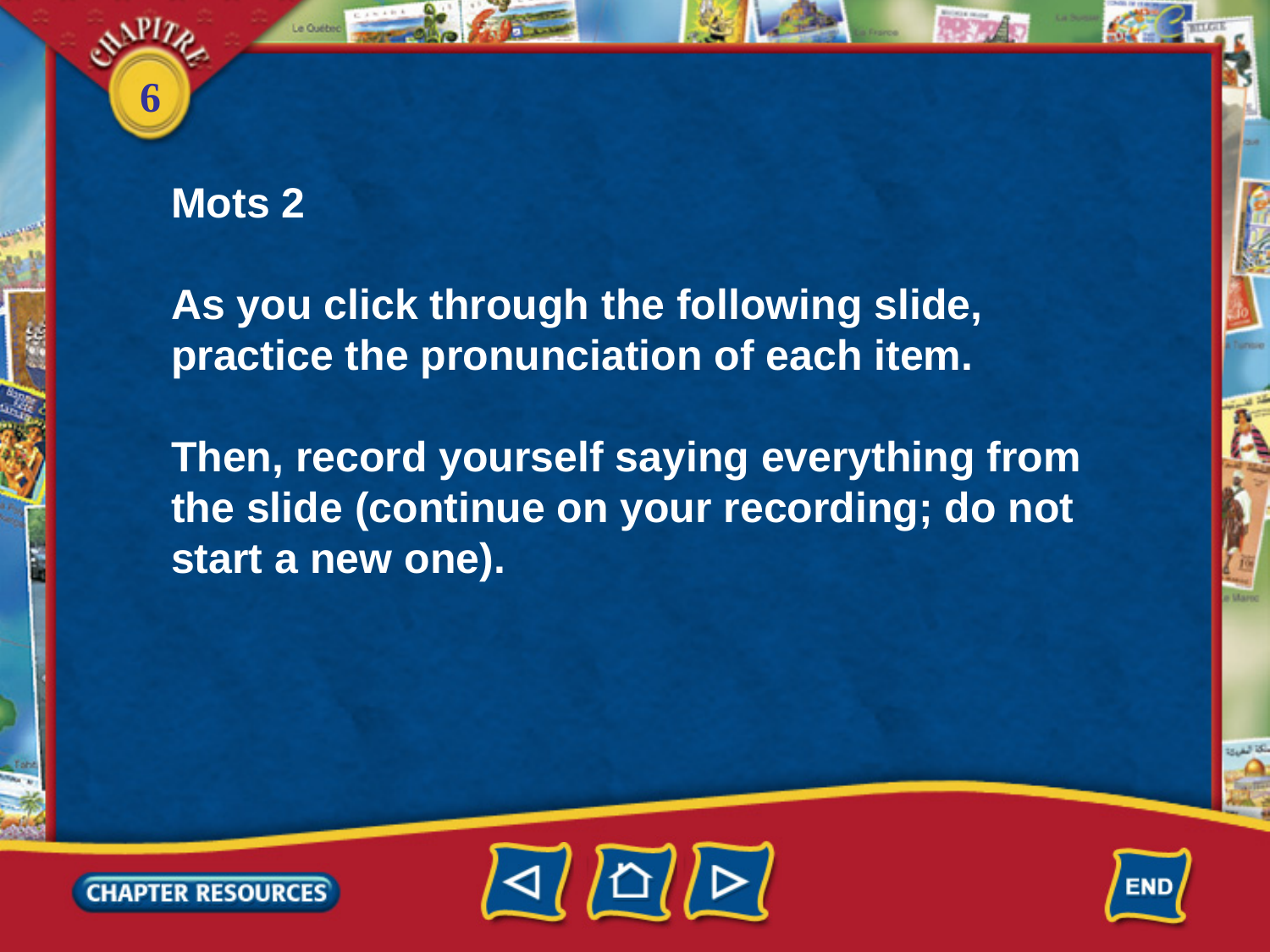

Mots 2

As you click through the following slide, practice the pronunciation of each item.

Then, record yourself saying everything from the slide (continue on your recording; do not start a new one).